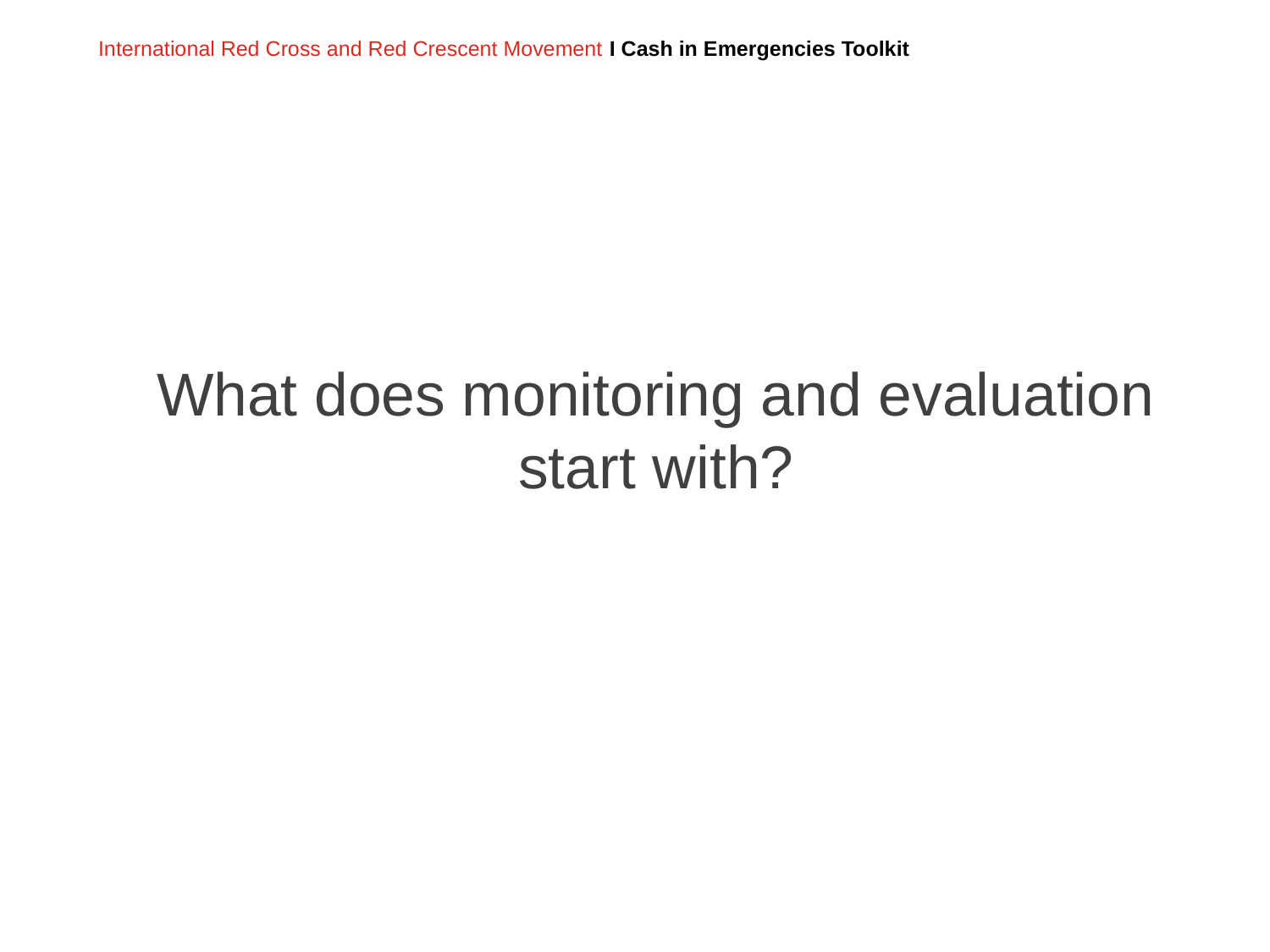

What does monitoring and evaluation start with?